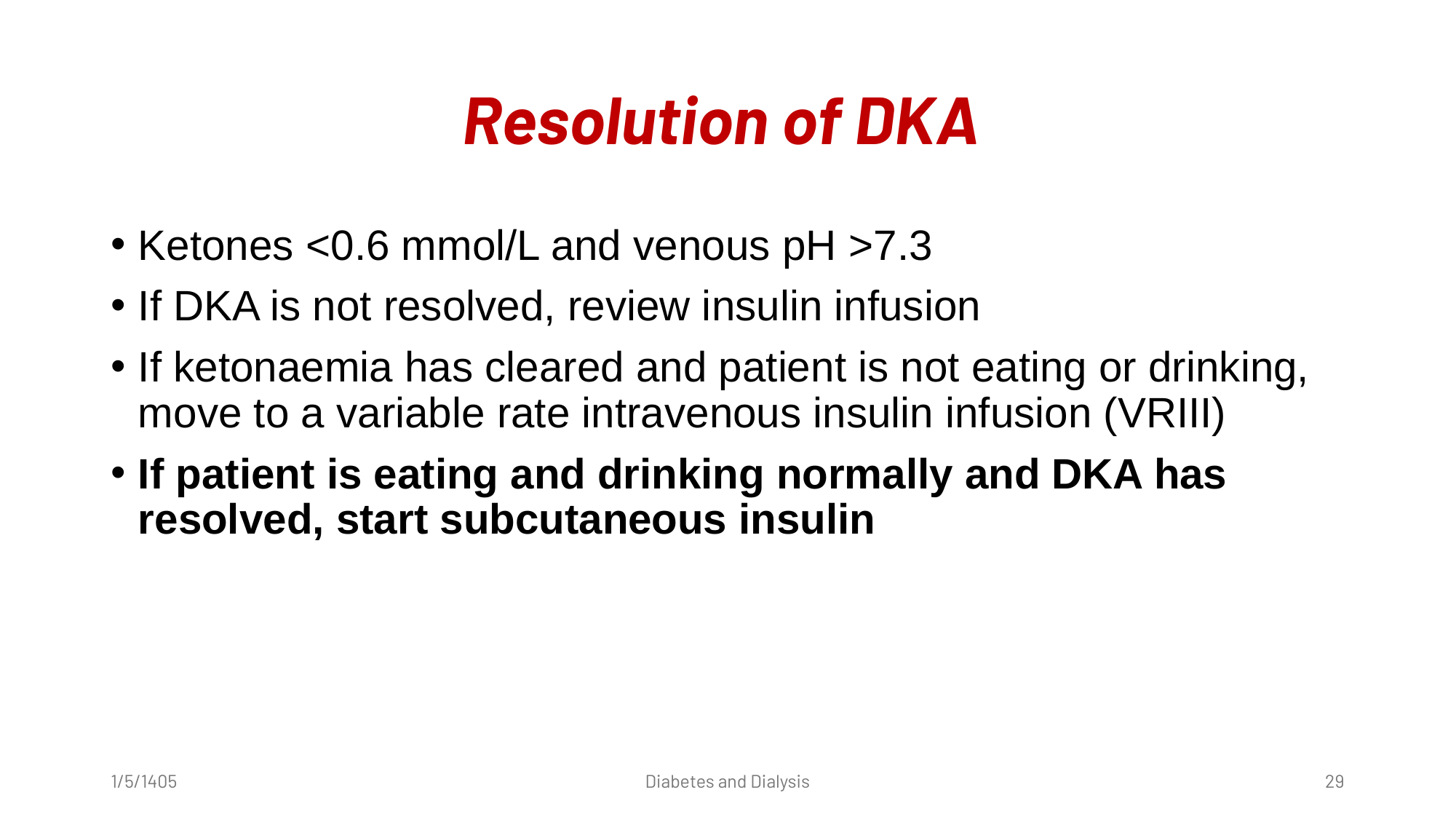

# Resolution of DKA
Ketones <0.6 mmol/L and venous pH >7.3
If DKA is not resolved, review insulin infusion
If ketonaemia has cleared and patient is not eating or drinking, move to a variable rate intravenous insulin infusion (VRIII)
If patient is eating and drinking normally and DKA has resolved, start subcutaneous insulin

1/5/1405
Diabetes and Dialysis
29